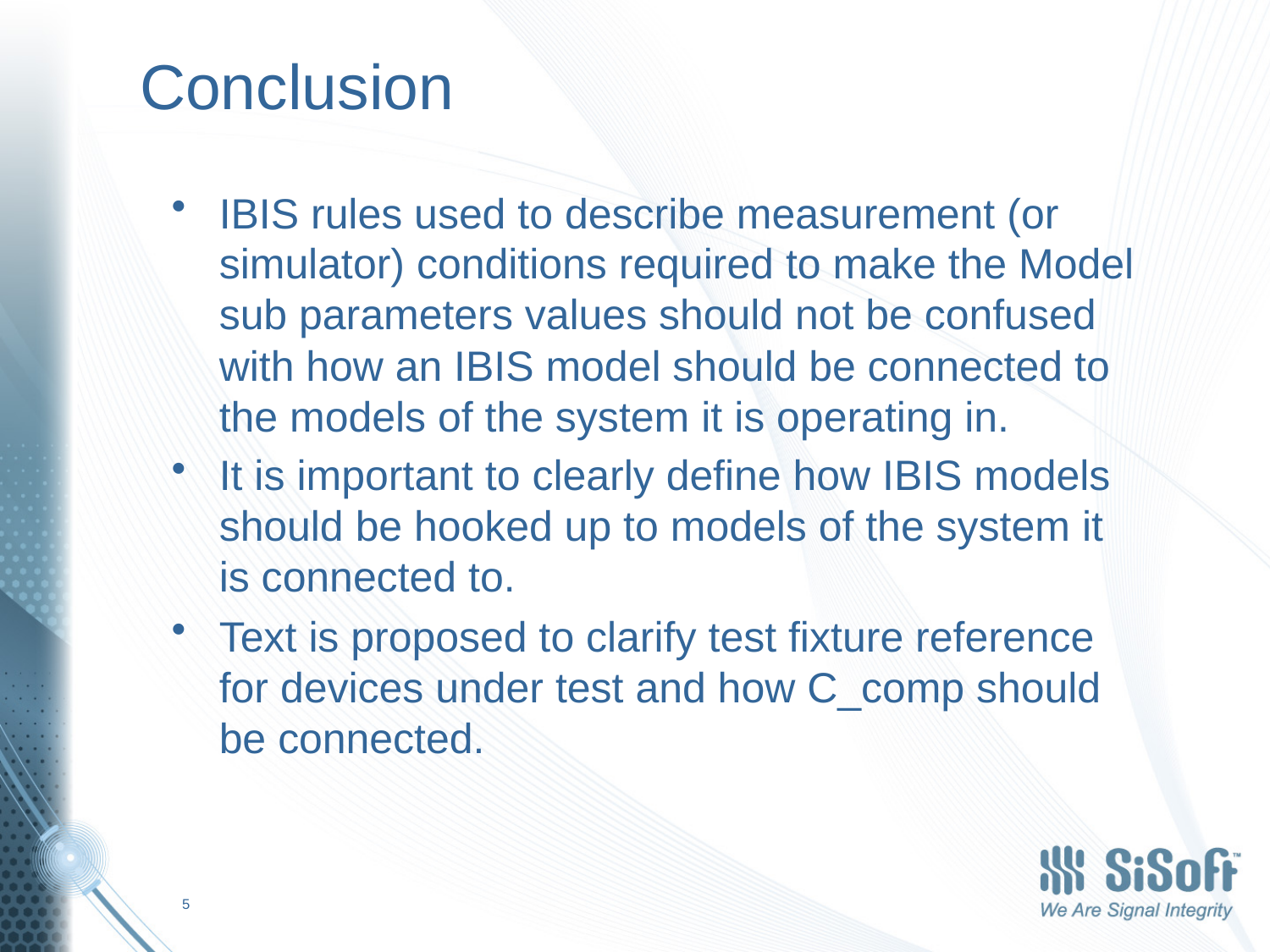

# Conclusion
IBIS rules used to describe measurement (or simulator) conditions required to make the Model sub parameters values should not be confused with how an IBIS model should be connected to the models of the system it is operating in.
It is important to clearly define how IBIS models should be hooked up to models of the system it is connected to.
Text is proposed to clarify test fixture reference for devices under test and how C_comp should be connected.

5